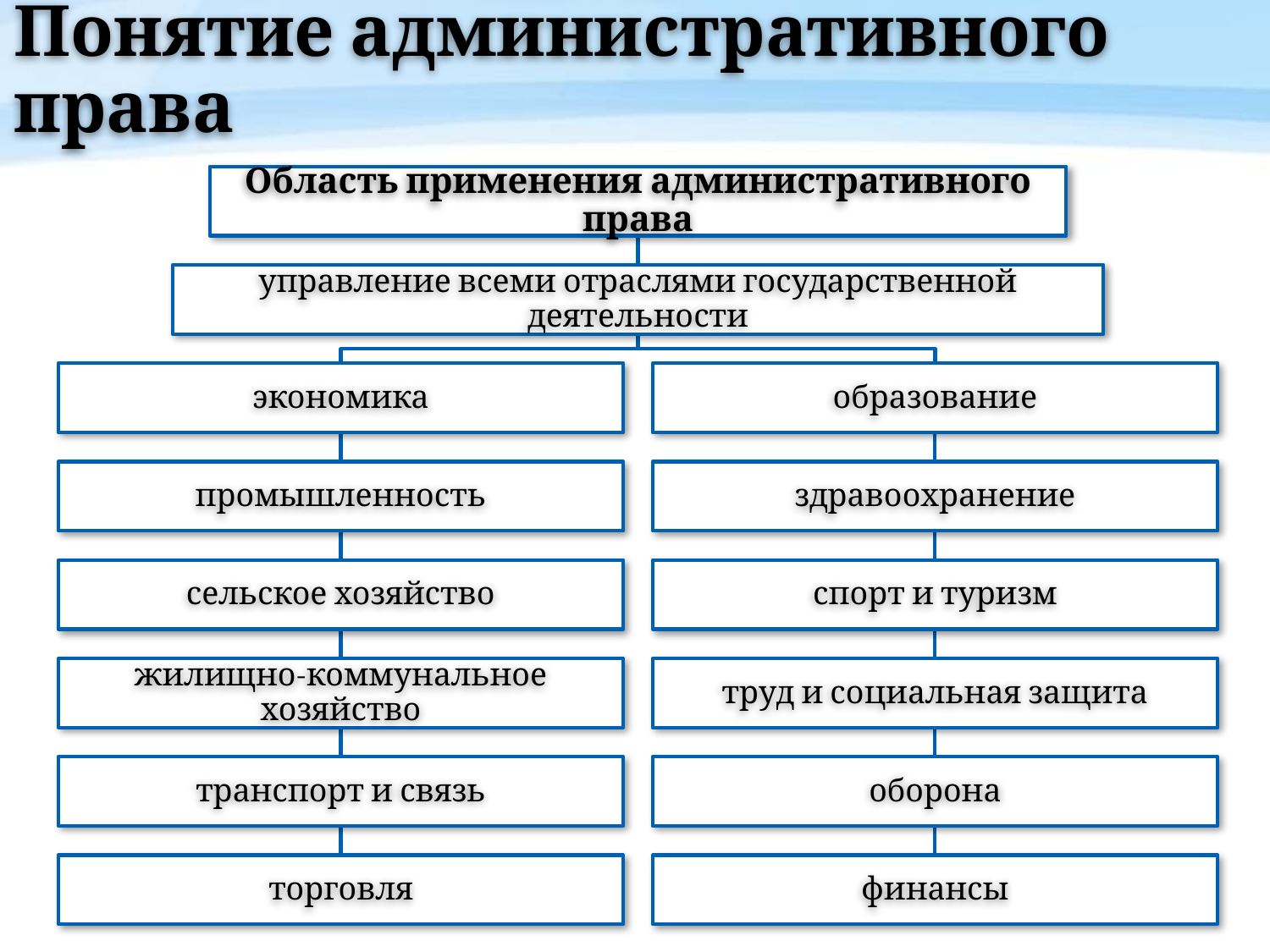

# Понятие административного права

Область применения административного права

управление всеми отраслями государственной деятельности

экономика

образование

промышленность

здравоохранение

сельское хозяйство

спорт и туризм

жилищно-коммунальное хозяйство

труд и социальная защита

транспорт и связь

оборона

торговля

финансы